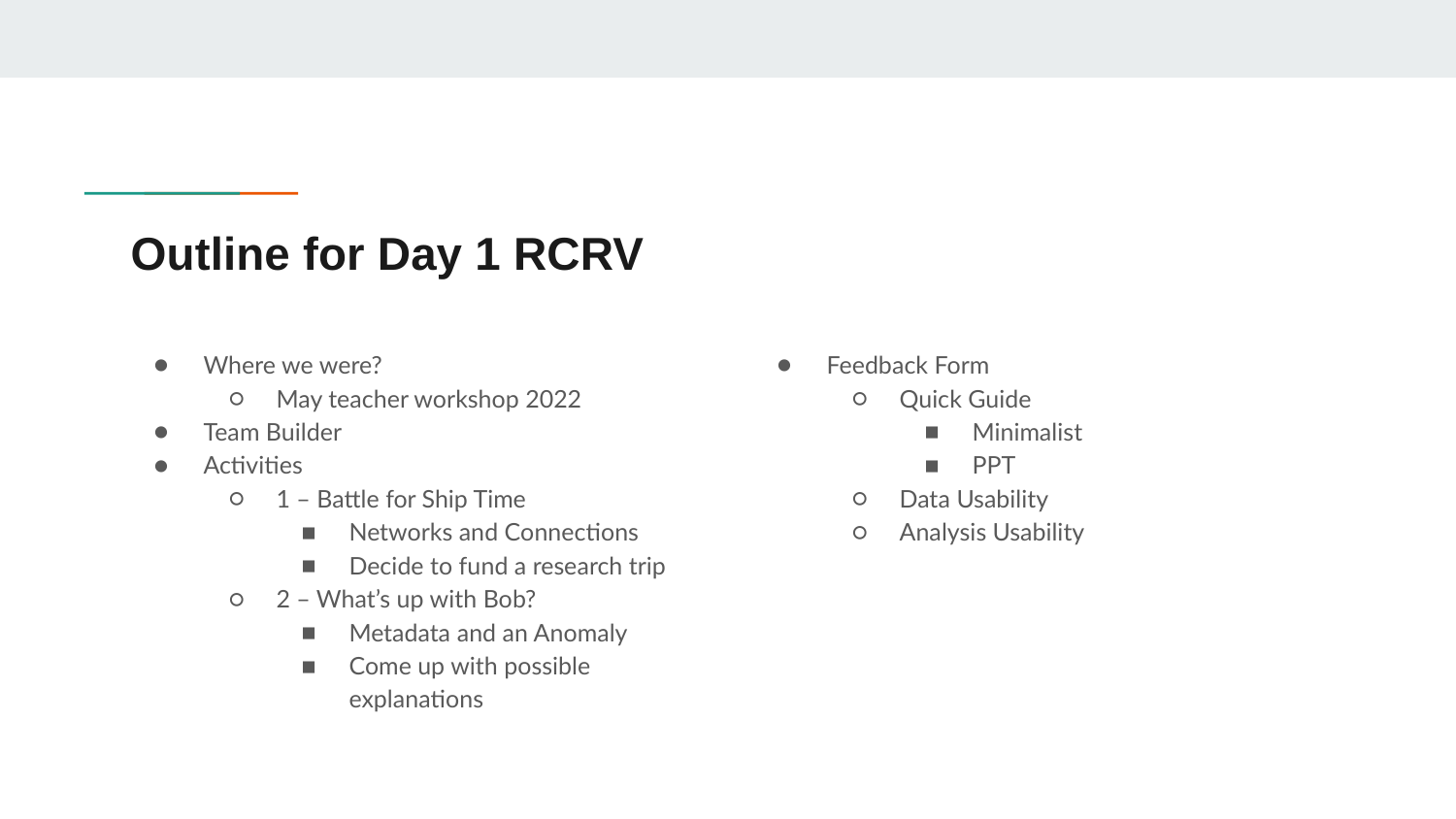

# Outline for Day 1 RCRV
Where we were?
May teacher workshop 2022
Team Builder
Activities
1 – Battle for Ship Time
Networks and Connections
Decide to fund a research trip
2 – What’s up with Bob?
Metadata and an Anomaly
Come up with possible explanations
Feedback Form
Quick Guide
Minimalist
PPT
Data Usability
Analysis Usability